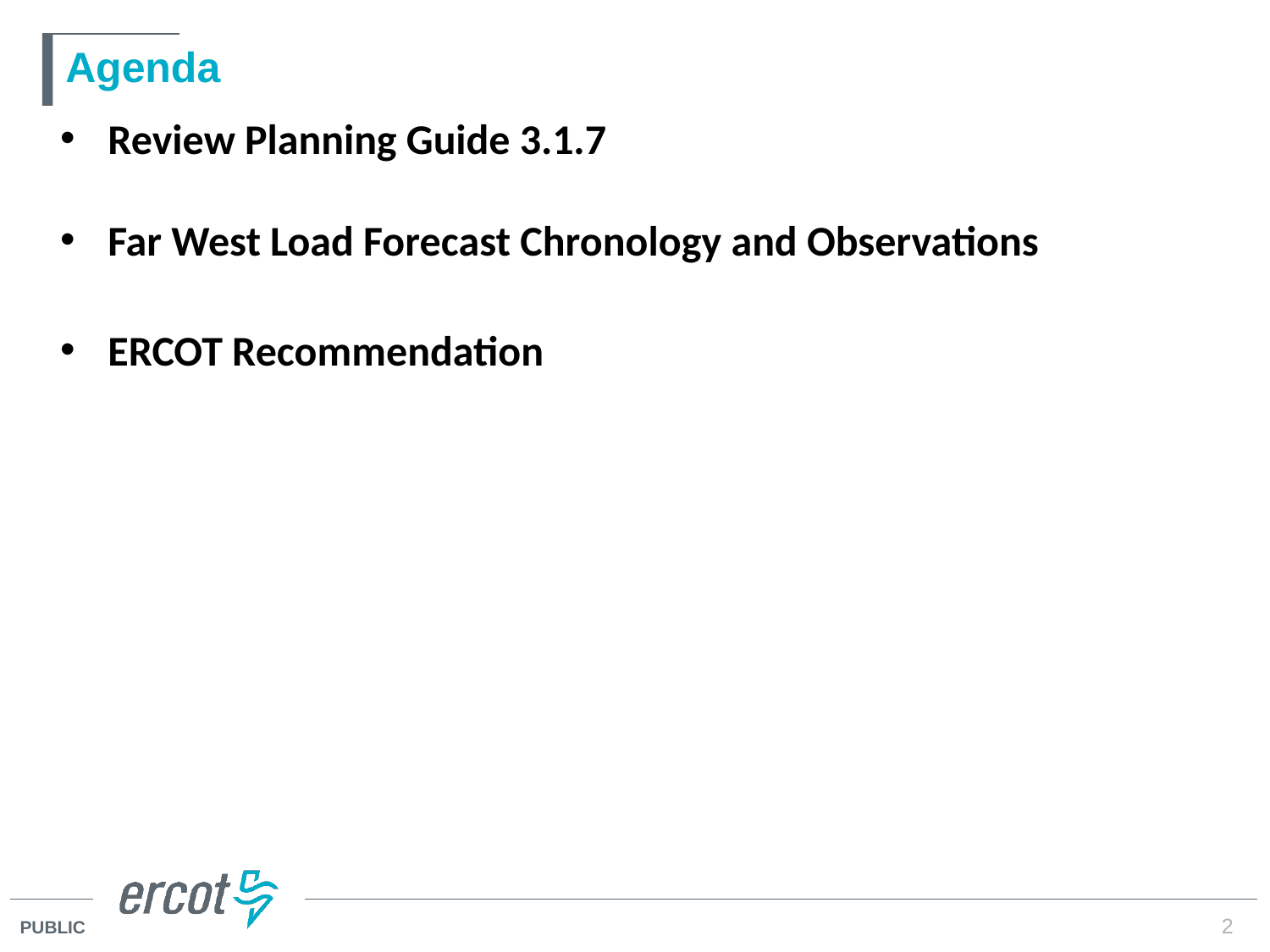

# Agenda
Review Planning Guide 3.1.7

Far West Load Forecast Chronology and Observations

ERCOT Recommendation
2